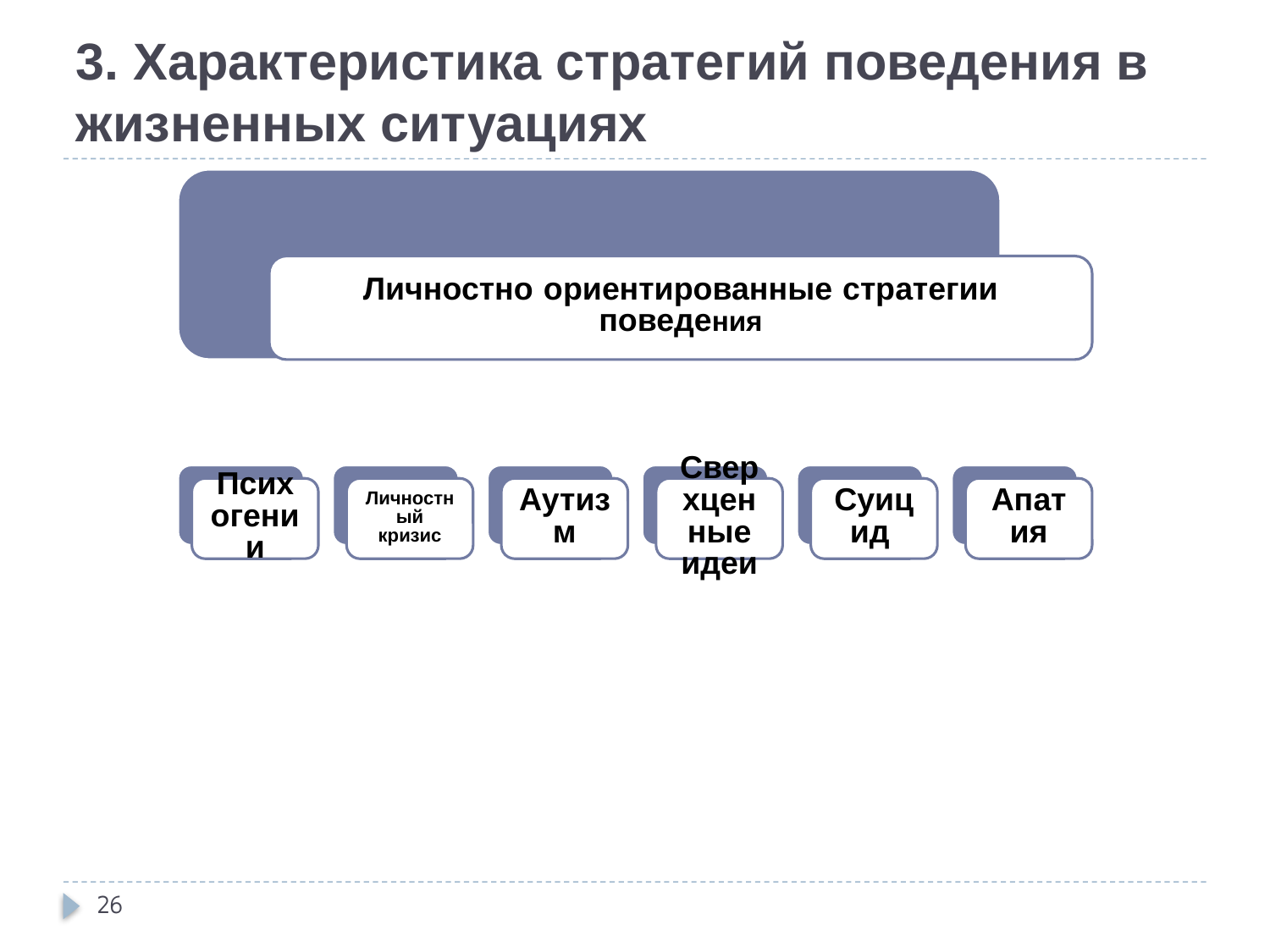

# 3. Характеристика стратегий поведения в жизненных ситуациях
Личностно ориентированные стратегии поведения
Психогении
Личностный кризис
Аутизм
Сверхценные идеи
Суицид
Апатия
26